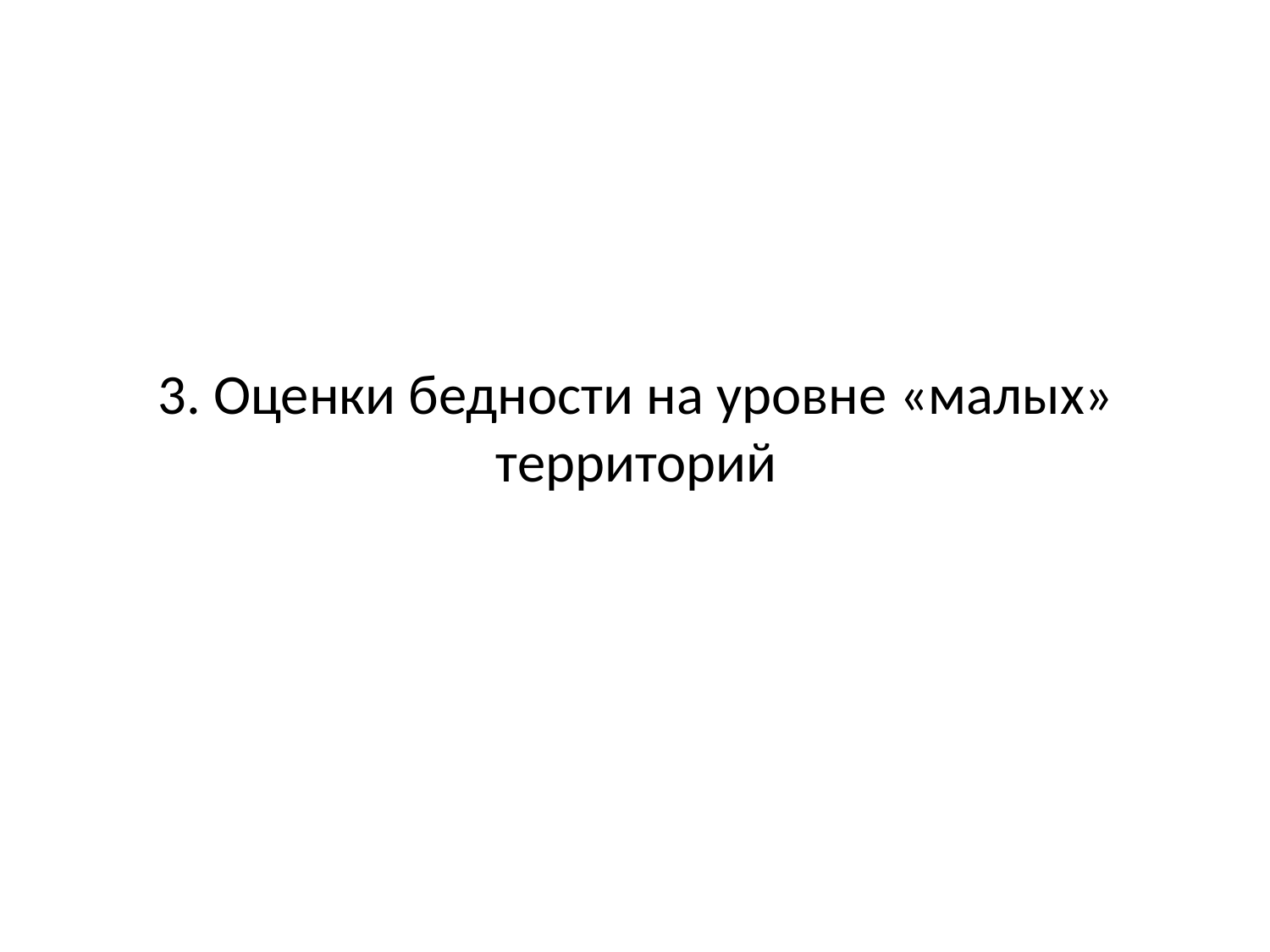

# 3. Оценки бедности на уровне «малых» территорий